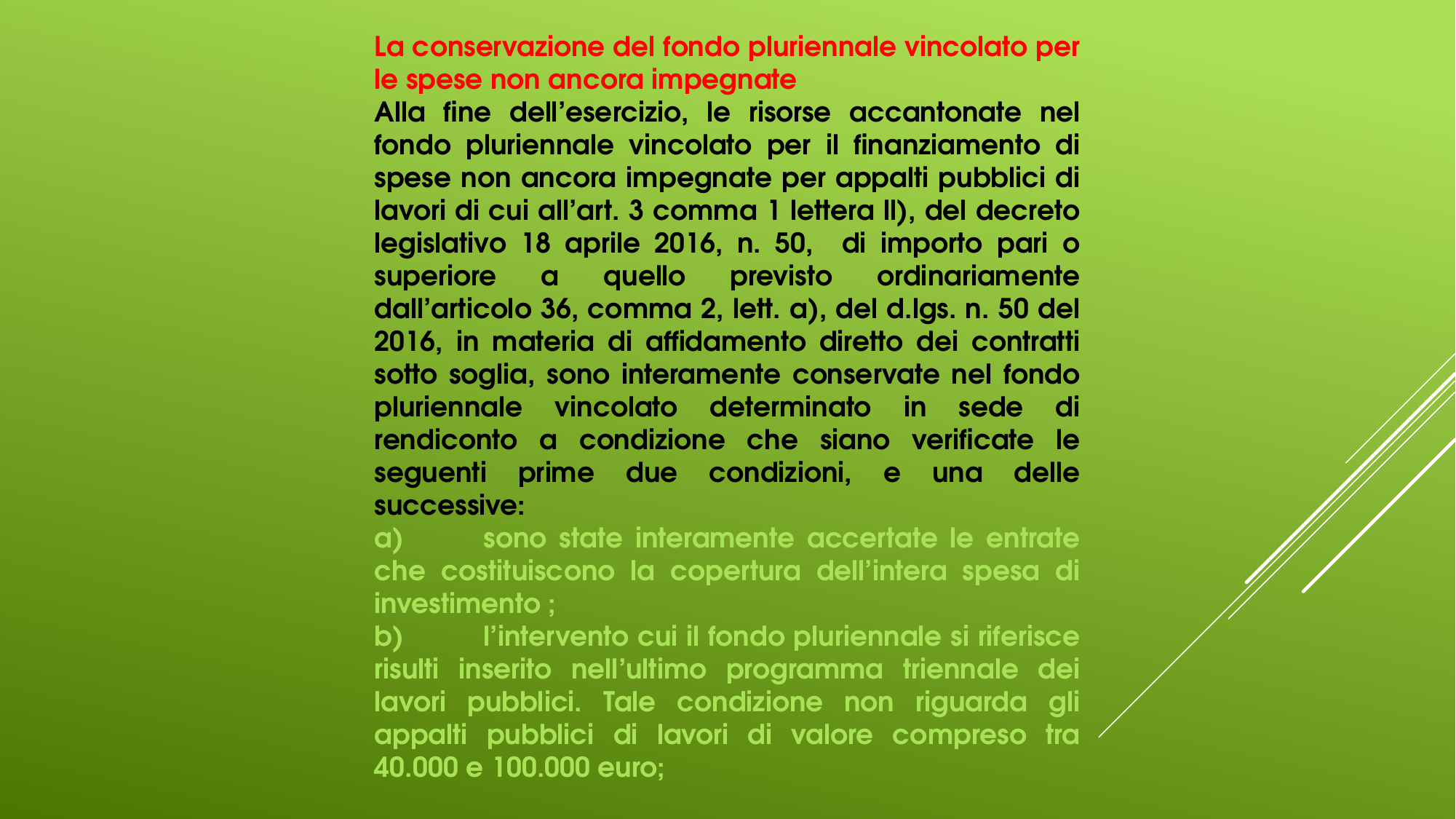

La conservazione del fondo pluriennale vincolato per le spese non ancora impegnate
Alla fine dell’esercizio, le risorse accantonate nel fondo pluriennale vincolato per il finanziamento di spese non ancora impegnate per appalti pubblici di lavori di cui all’art. 3 comma 1 lettera ll), del decreto legislativo 18 aprile 2016, n. 50,  di importo pari o superiore a quello previsto ordinariamente dall’articolo 36, comma 2, lett. a), del d.lgs. n. 50 del 2016, in materia di affidamento diretto dei contratti sotto soglia, sono interamente conservate nel fondo pluriennale vincolato determinato in sede di rendiconto a condizione che siano verificate le seguenti prime due condizioni, e una delle successive:
a)	sono state interamente accertate le entrate che costituiscono la copertura dell’intera spesa di investimento ;
b)	l’intervento cui il fondo pluriennale si riferisce risulti inserito nell’ultimo programma triennale dei lavori pubblici. Tale condizione non riguarda gli appalti pubblici di lavori di valore compreso tra 40.000 e 100.000 euro;